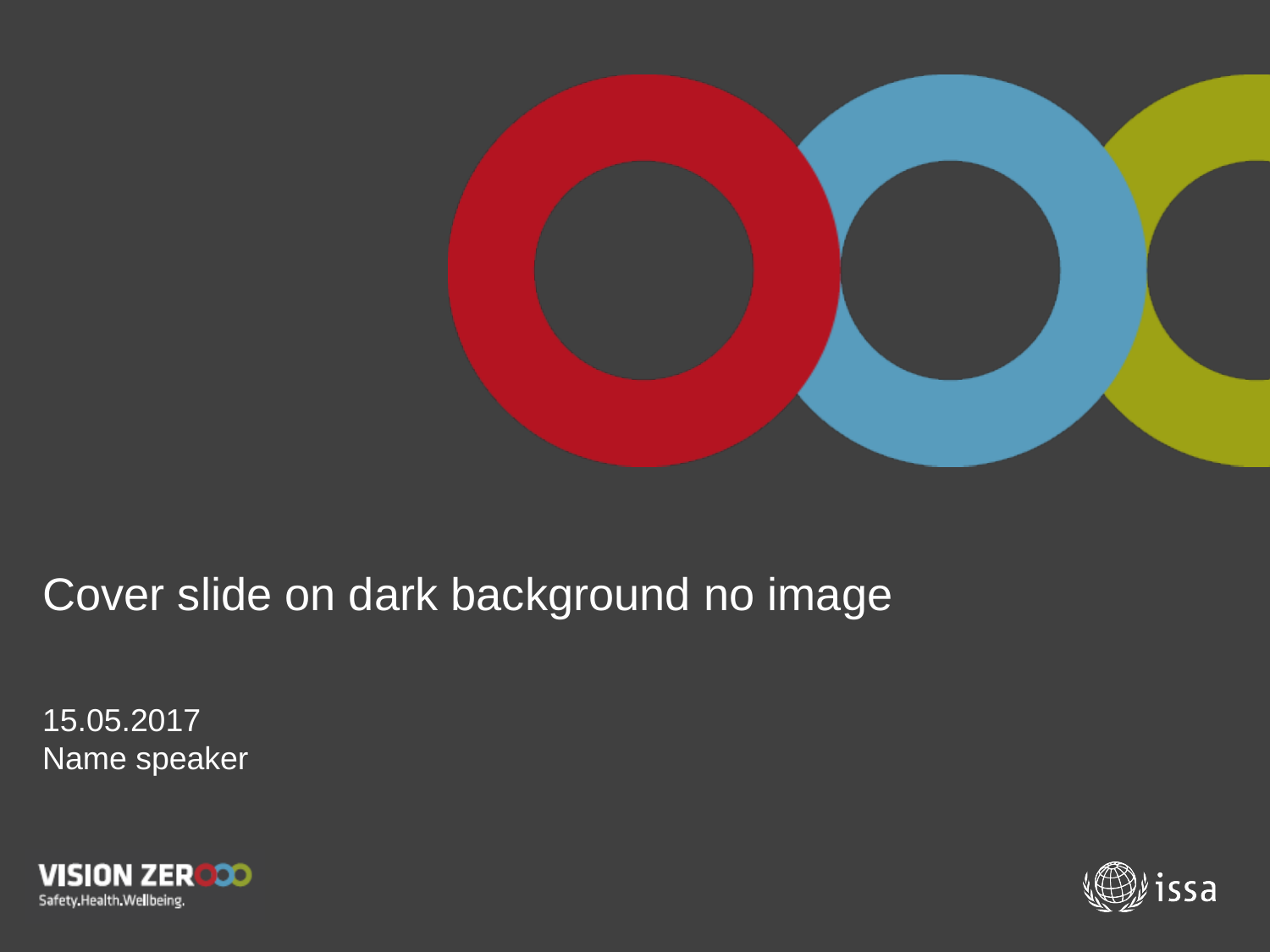

# Cover slide on dark background no image
15.05.2017
Name speaker